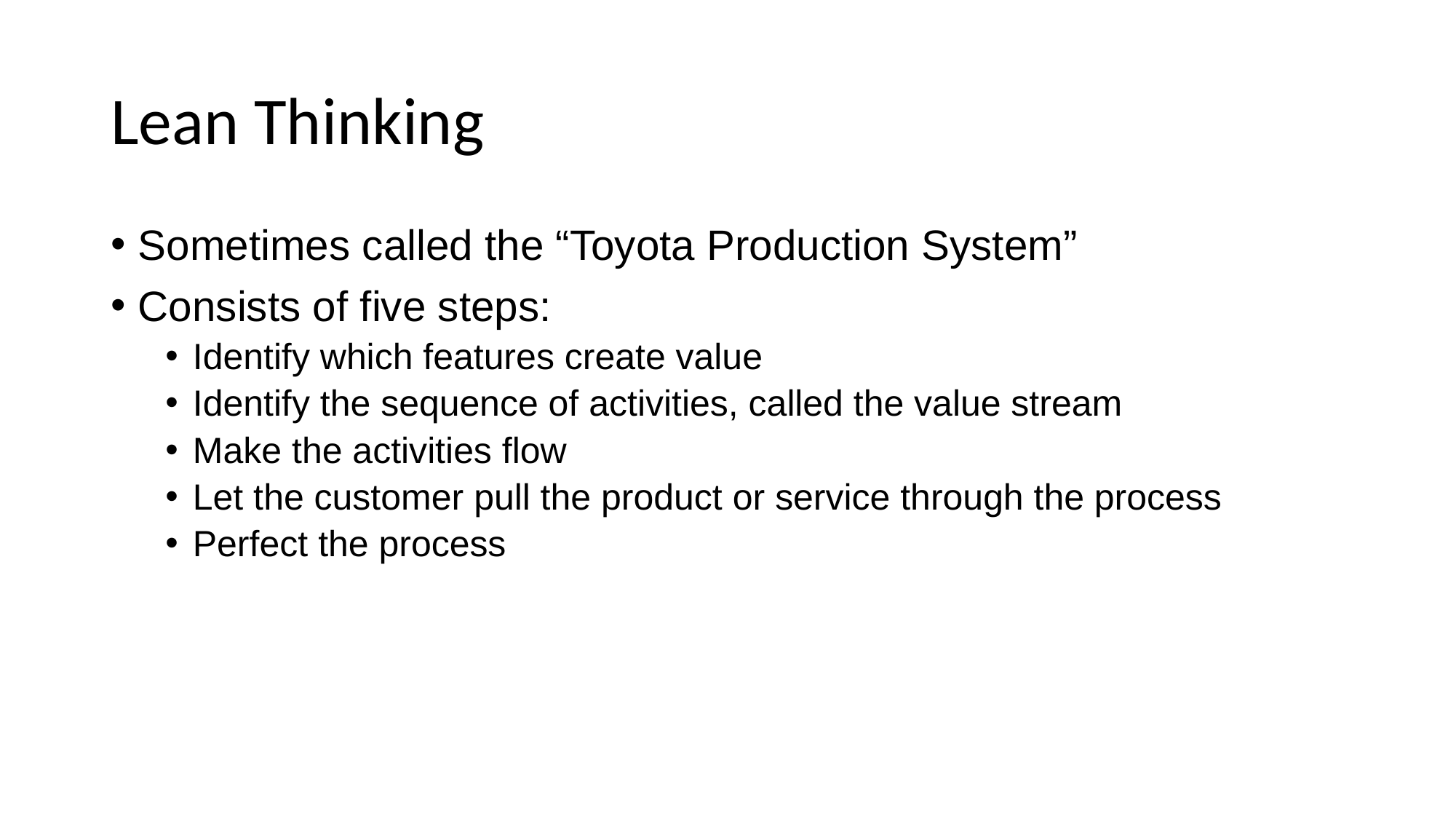

Lean Thinking
Sometimes called the “Toyota Production System”
Consists of five steps:
Identify which features create value
Identify the sequence of activities, called the value stream
Make the activities flow
Let the customer pull the product or service through the process
Perfect the process